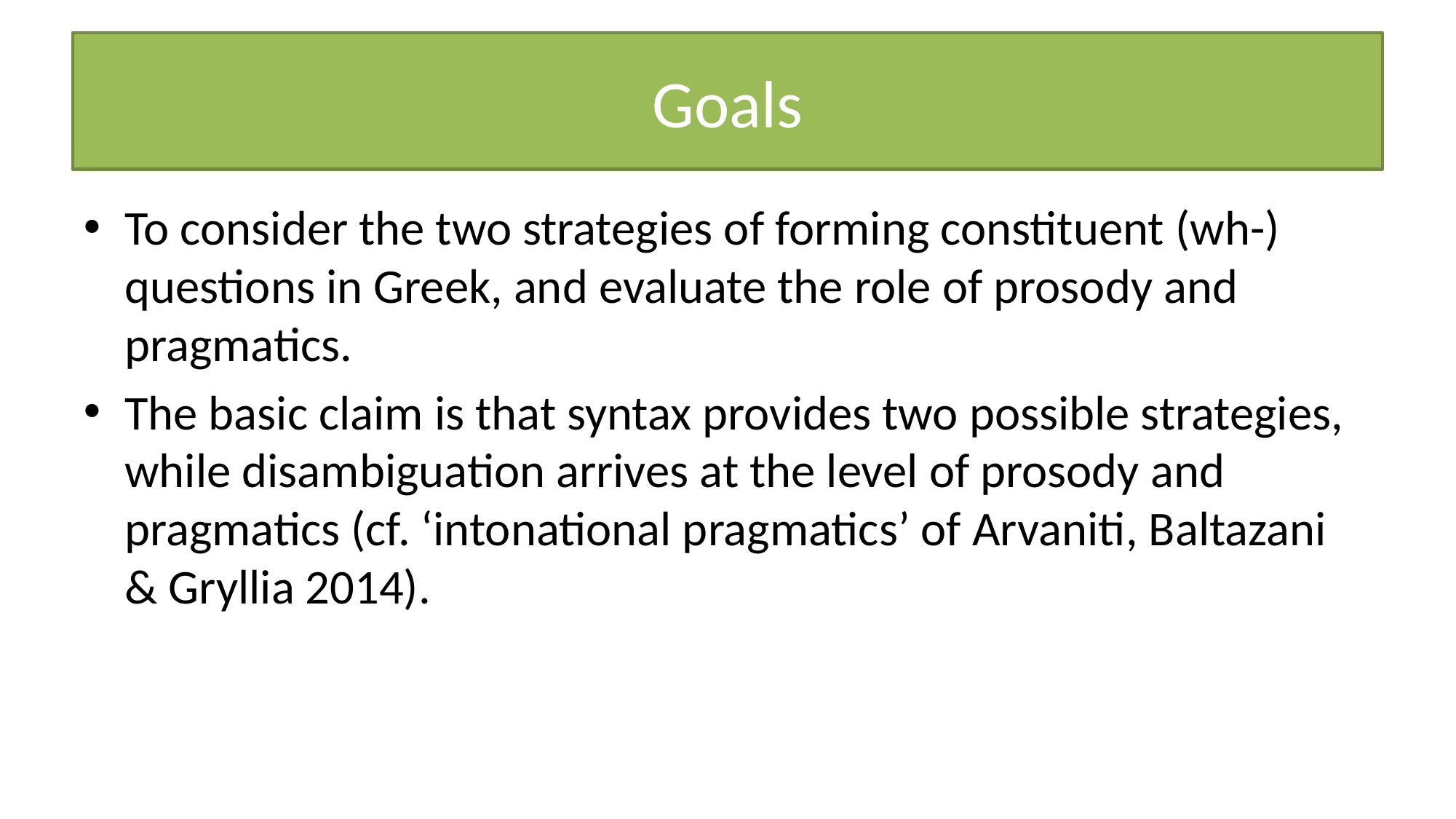

# Goals
To consider the two strategies of forming constituent (wh-) questions in Greek, and evaluate the role of prosody and pragmatics.
The basic claim is that syntax provides two possible strategies, while disambiguation arrives at the level of prosody and pragmatics (cf. ‘intonational pragmatics’ of Arvaniti, Baltazani & Gryllia 2014).